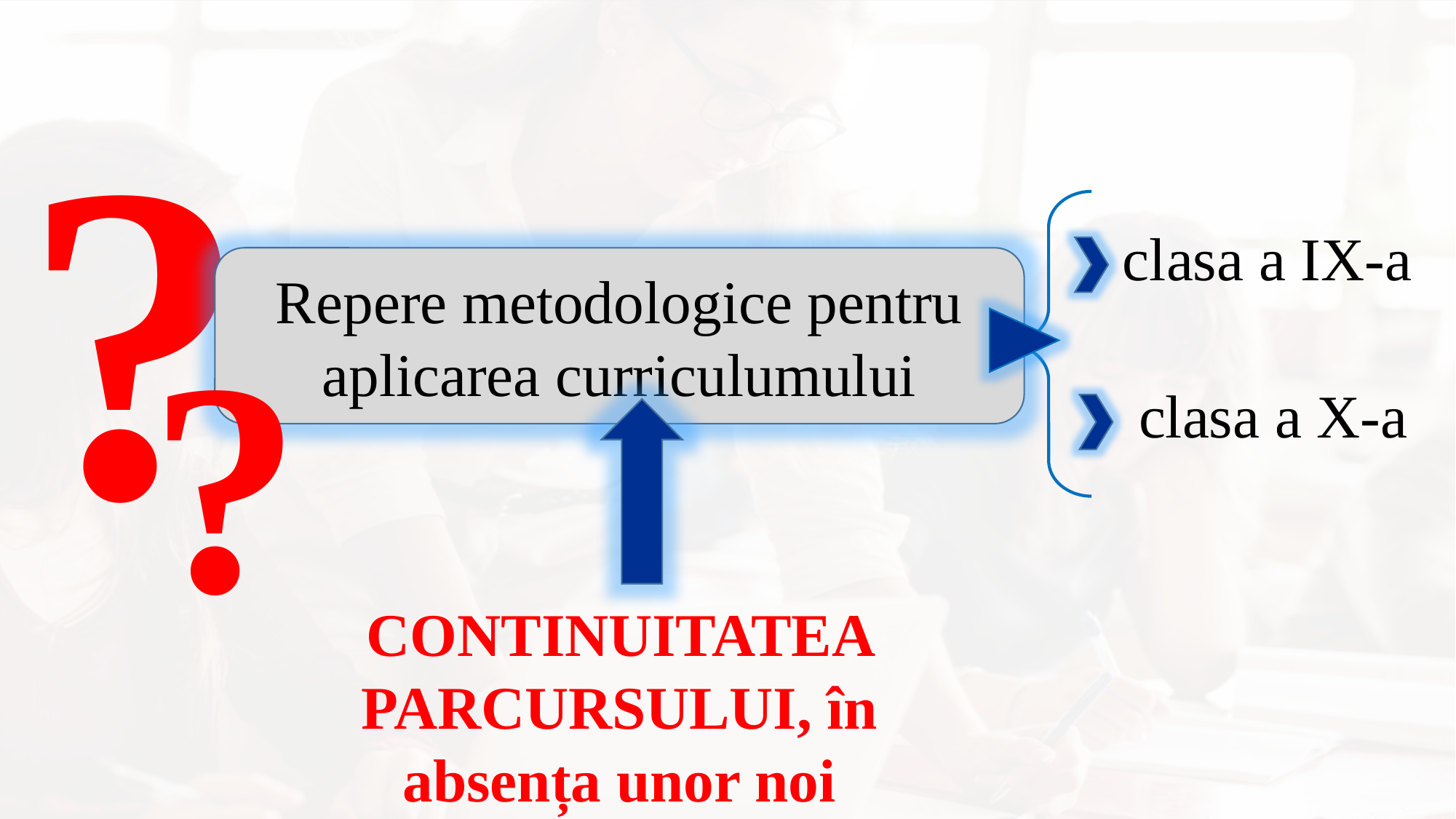

?

clasa a IX-a

Repere metodologice pentru aplicarea curriculumului
?

clasa a X-a

CONTINUITATEA PARCURSULUI, în absența unor noi programe de liceu